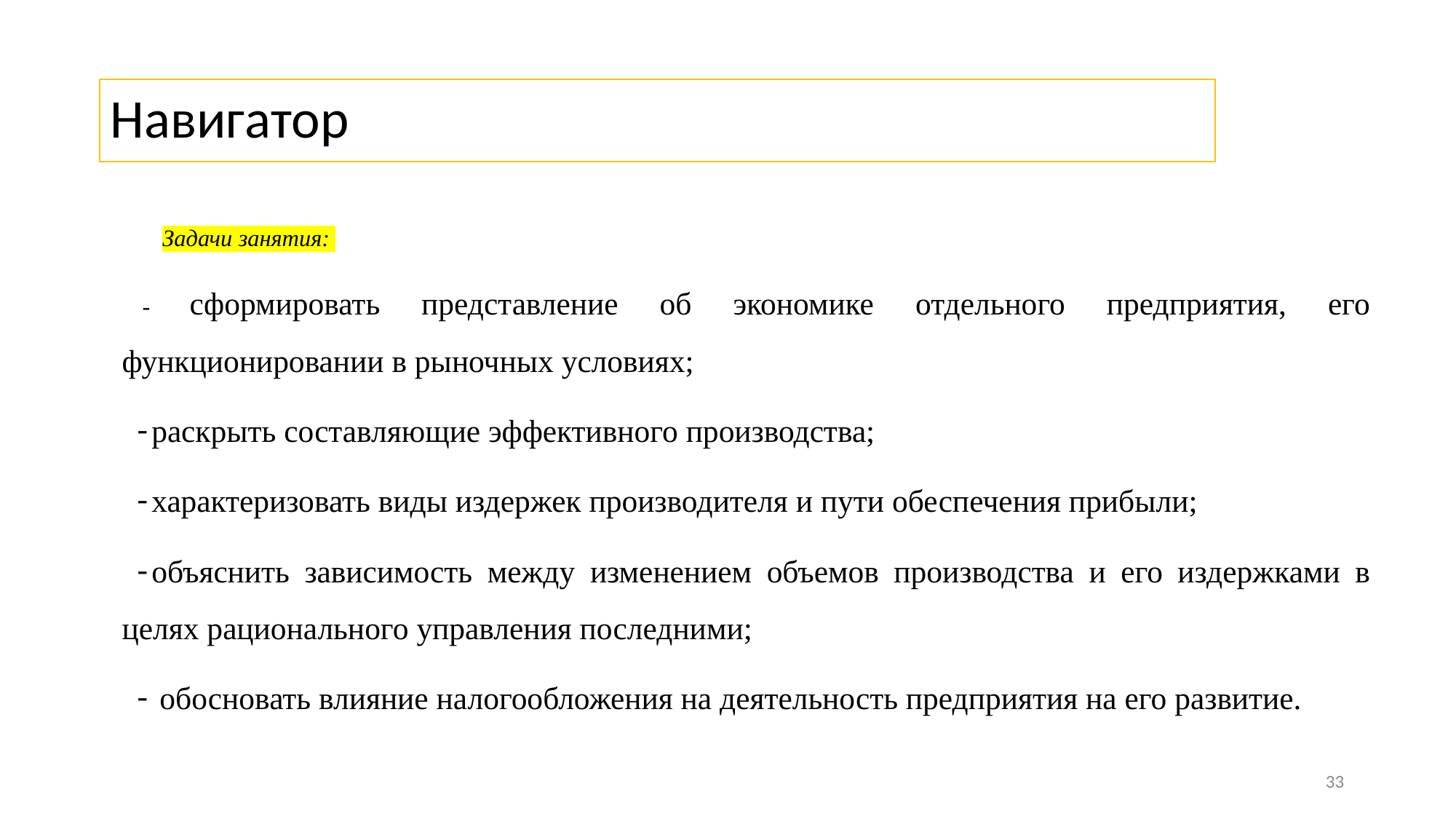

# Навигатор
Задачи занятия:
- сформировать представление об экономике отдельного предприятия, его функционировании в рыночных условиях;
раскрыть составляющие эффективного производства;
характеризовать виды издержек производителя и пути обеспечения прибыли;
объяснить зависимость между изменением объемов производства и его издержками в целях рационального управления последними;
 обосновать влияние налогообложения на деятельность предприятия на его развитие.

33